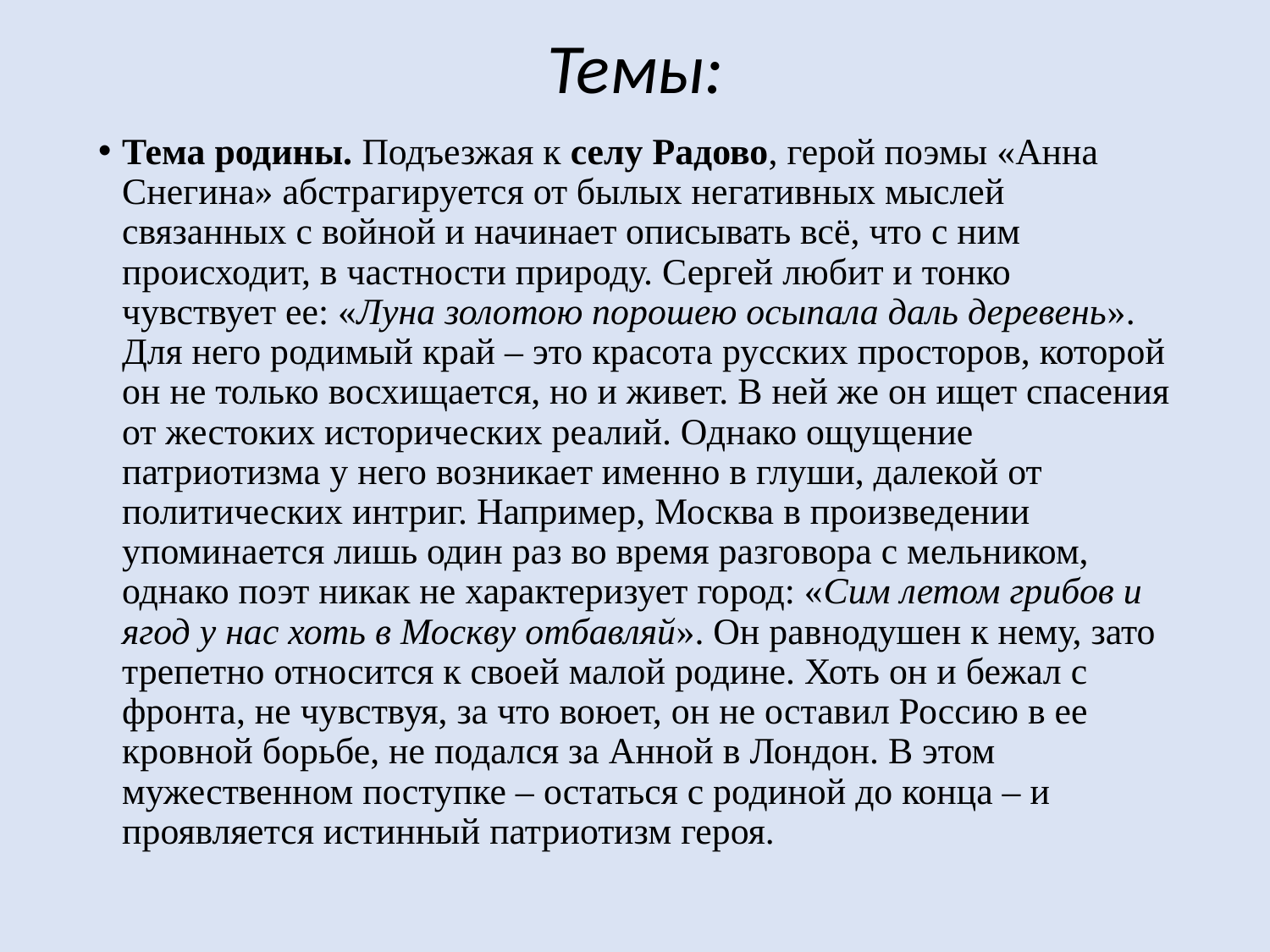

# Темы:
Тема родины. Подъезжая к селу Радово, герой поэмы «Анна Снегина» абстрагируется от былых негативных мыслей связанных с войной и начинает описывать всё, что с ним происходит, в частности природу. Сергей любит и тонко чувствует ее: «Луна золотою порошею осыпала даль деревень». Для него родимый край – это красота русских просторов, которой он не только восхищается, но и живет. В ней же он ищет спасения от жестоких исторических реалий. Однако ощущение патриотизма у него возникает именно в глуши, далекой от политических интриг. Например, Москва в произведении упоминается лишь один раз во время разговора с мельником, однако поэт никак не характеризует город: «Сим летом грибов и ягод у нас хоть в Москву отбавляй». Он равнодушен к нему, зато трепетно относится к своей малой родине. Хоть он и бежал с фронта, не чувствуя, за что воюет, он не оставил Россию в ее кровной борьбе, не подался за Анной в Лондон. В этом мужественном поступке – остаться с родиной до конца – и проявляется истинный патриотизм героя.